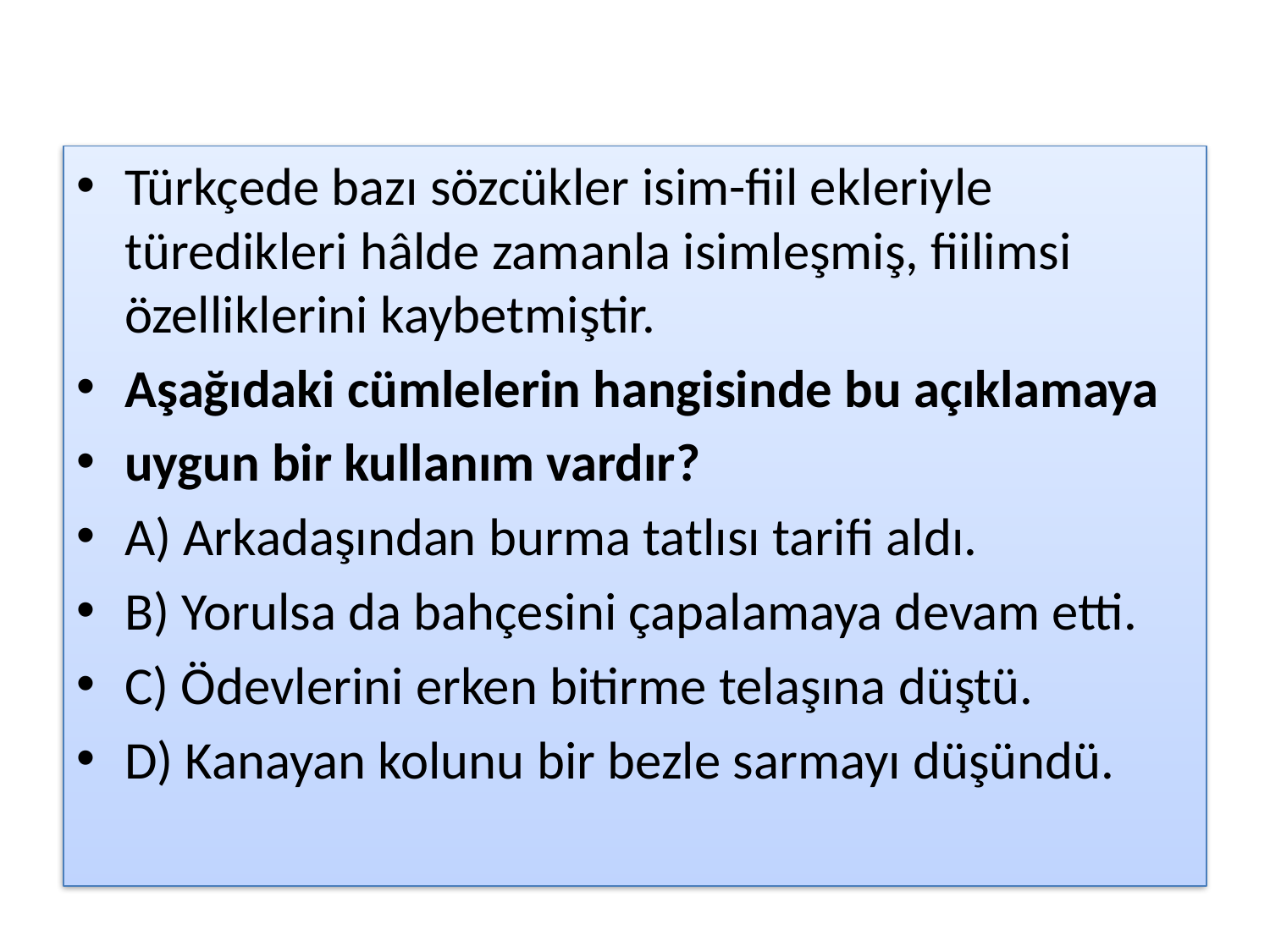

#
Türkçede bazı sözcükler isim-fiil ekleriyle türedikleri hâlde zamanla isimleşmiş, fiilimsi özelliklerini kaybetmiştir.
Aşağıdaki cümlelerin hangisinde bu açıklamaya
uygun bir kullanım vardır?
A) Arkadaşından burma tatlısı tarifi aldı.
B) Yorulsa da bahçesini çapalamaya devam etti.
C) Ödevlerini erken bitirme telaşına düştü.
D) Kanayan kolunu bir bezle sarmayı düşündü.